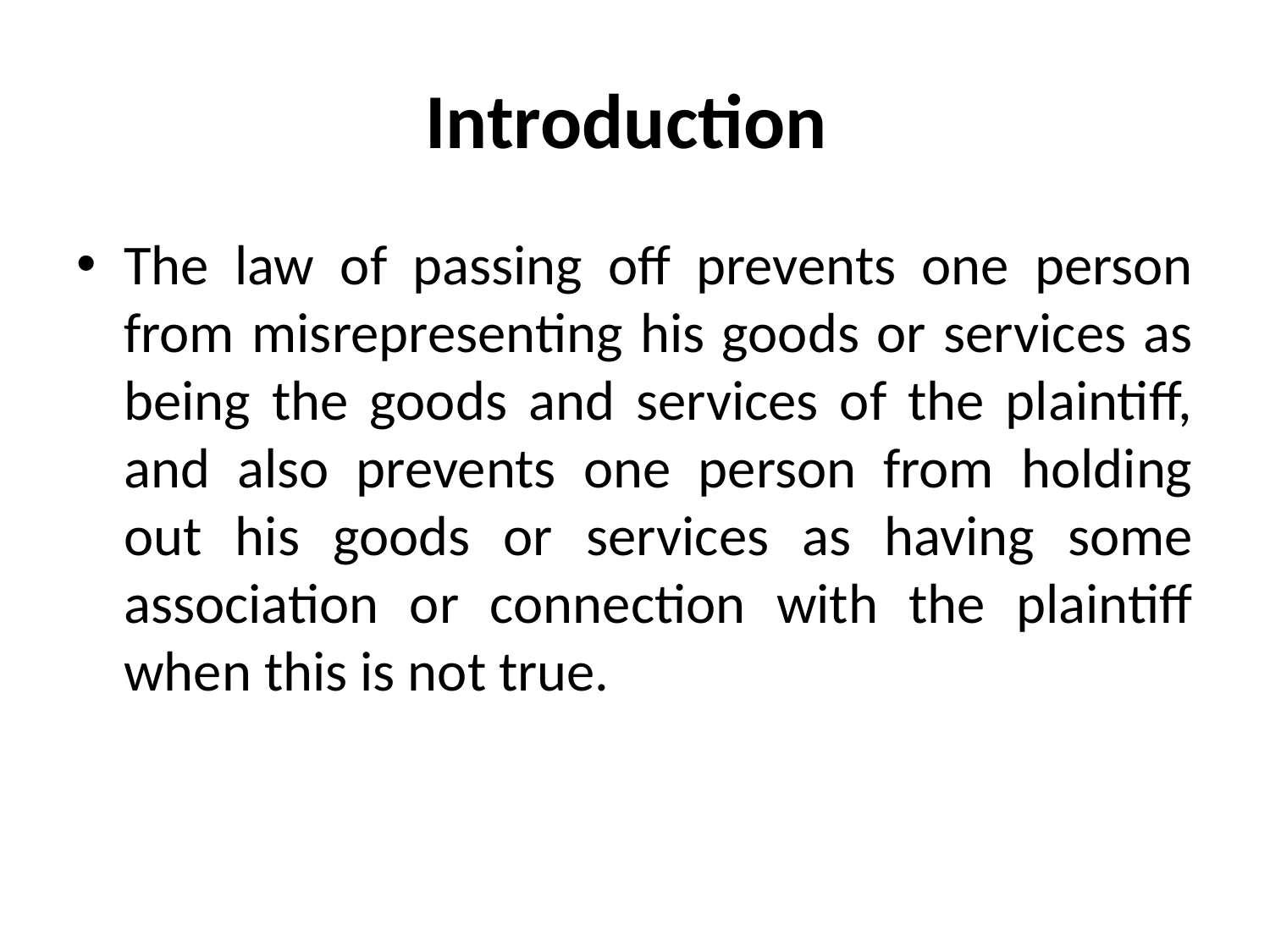

# Introduction
The law of passing off prevents one person from misrepresenting his goods or services as being the goods and services of the plaintiff, and also prevents one person from holding out his goods or services as having some association or connection with the plaintiff when this is not true.